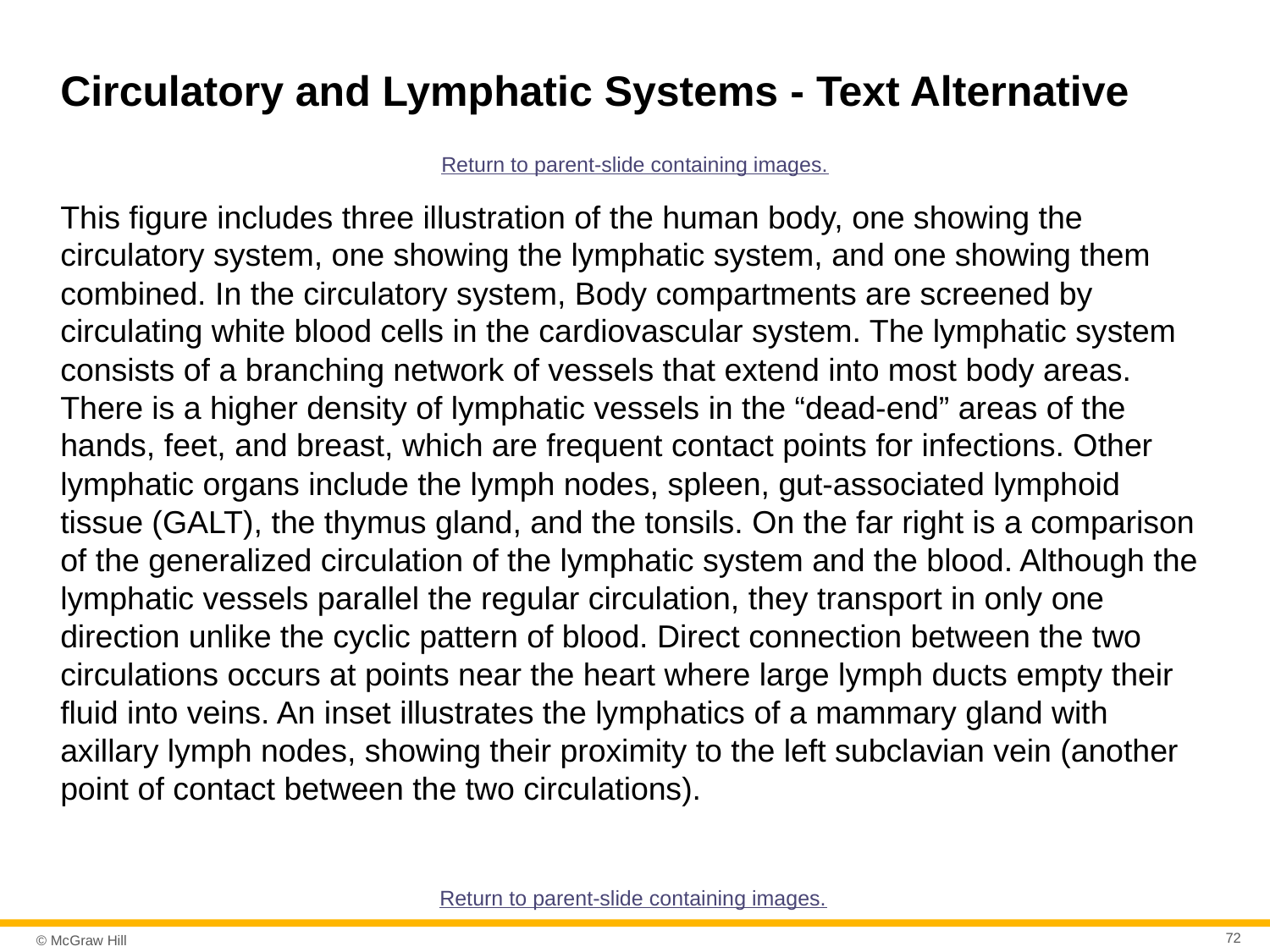

# Circulatory and Lymphatic Systems - Text Alternative
Return to parent-slide containing images.
This figure includes three illustration of the human body, one showing the circulatory system, one showing the lymphatic system, and one showing them combined. In the circulatory system, Body compartments are screened by circulating white blood cells in the cardiovascular system. The lymphatic system consists of a branching network of vessels that extend into most body areas. There is a higher density of lymphatic vessels in the “dead-end” areas of the hands, feet, and breast, which are frequent contact points for infections. Other lymphatic organs include the lymph nodes, spleen, gut-associated lymphoid tissue (GALT), the thymus gland, and the tonsils. On the far right is a comparison of the generalized circulation of the lymphatic system and the blood. Although the lymphatic vessels parallel the regular circulation, they transport in only one direction unlike the cyclic pattern of blood. Direct connection between the two circulations occurs at points near the heart where large lymph ducts empty their fluid into veins. An inset illustrates the lymphatics of a mammary gland with axillary lymph nodes, showing their proximity to the left subclavian vein (another point of contact between the two circulations).
Return to parent-slide containing images.